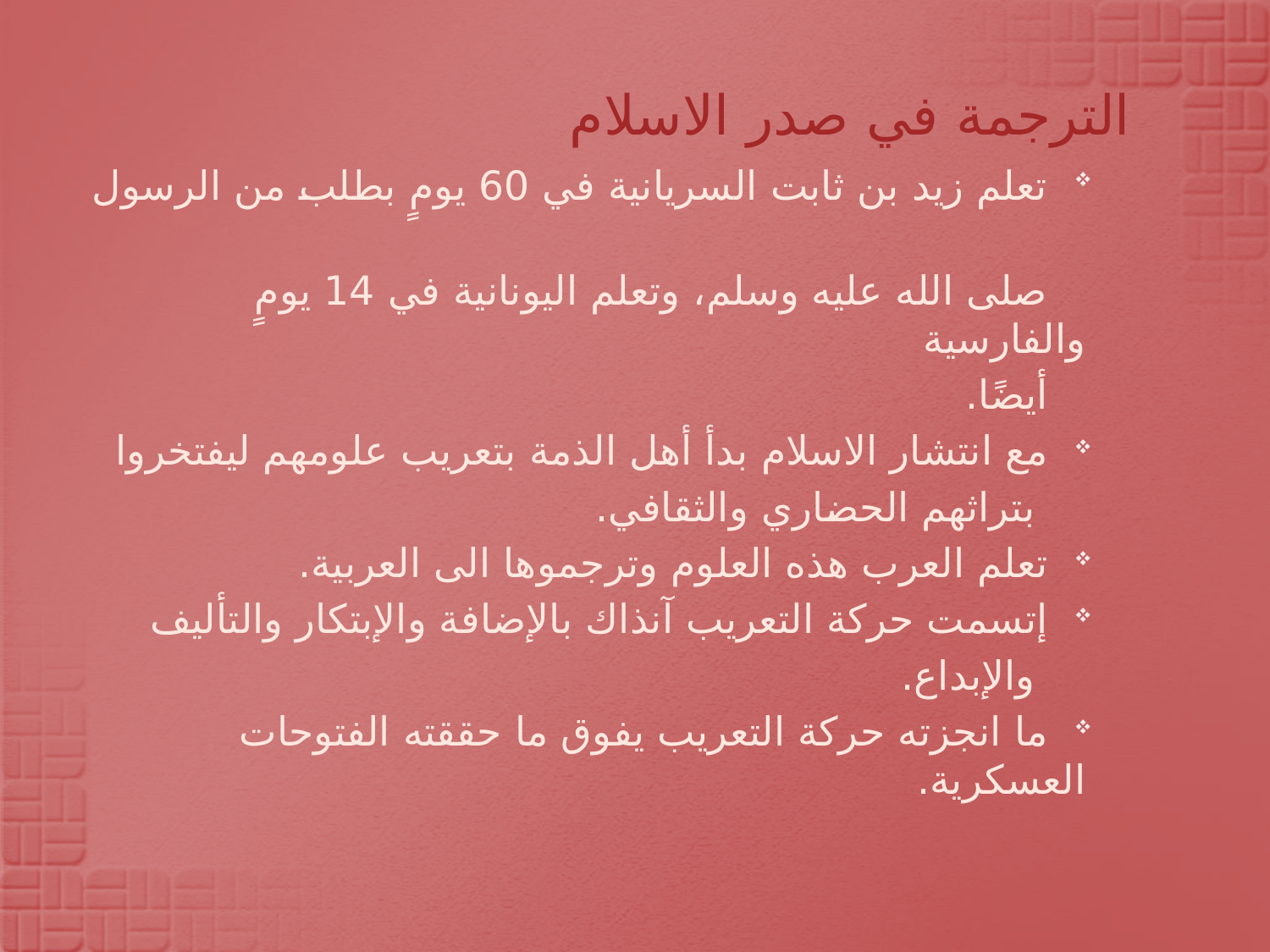

الترجمة في صدر الاسلام
  تعلم زيد بن ثابت السريانية في 60 يومٍ بطلب من الرسول
   صلى الله عليه وسلم، وتعلم اليونانية في 14 يومٍ والفارسية
   أيضًا.
  مع انتشار الاسلام بدأ أهل الذمة بتعريب علومهم ليفتخروا
    بتراثهم الحضاري والثقافي.
  تعلم العرب هذه العلوم وترجموها الى العربية.
  إتسمت حركة التعريب آنذاك بالإضافة والإبتكار والتأليف
    والإبداع.
  ما انجزته حركة التعريب يفوق ما حققته الفتوحات العسكرية.